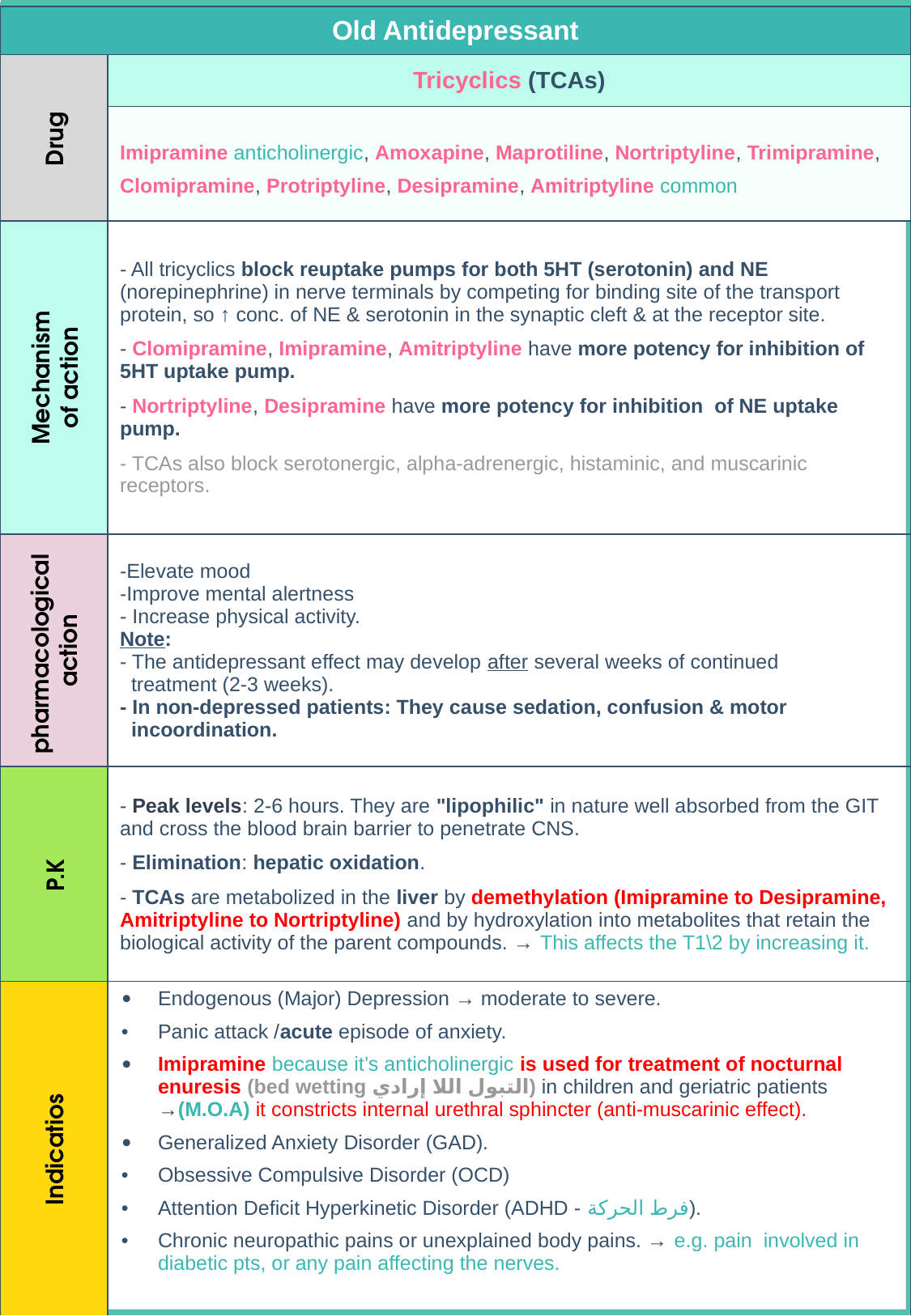

| Old Antidepressant |  |
| --- | --- |
|  | Tricyclics (TCAs) |
|  | Imipramine anticholinergic, Amoxapine, Maprotiline, Nortriptyline, Trimipramine, Clomipramine, Protriptyline, Desipramine, Amitriptyline common |
|  | - All tricyclics block reuptake pumps for both 5HT (serotonin) and NE (norepinephrine) in nerve terminals by competing for binding site of the transport protein, so ↑ conc. of NE & serotonin in the synaptic cleft & at the receptor site. - Clomipramine, Imipramine, Amitriptyline have more potency for inhibition of 5HT uptake pump. - Nortriptyline, Desipramine have more potency for inhibition of NE uptake pump. - TCAs also block serotonergic, alpha-adrenergic, histaminic, and muscarinic receptors. |
|  | -Elevate mood -Improve mental alertness - Increase physical activity. Note: - The antidepressant effect may develop after several weeks of continued treatment (2-3 weeks). - In non-depressed patients: They cause sedation, confusion & motor incoordination. |
|  | - Peak levels: 2-6 hours. They are "lipophilic" in nature well absorbed from the GIT and cross the blood brain barrier to penetrate CNS. - Elimination: hepatic oxidation. - TCAs are metabolized in the liver by demethylation (Imipramine to Desipramine, Amitriptyline to Nortriptyline) and by hydroxylation into metabolites that retain the biological activity of the parent compounds. → This affects the T1\2 by increasing it. |
|  | Endogenous (Major) Depression → moderate to severe. Panic attack /acute episode of anxiety. Imipramine because it’s anticholinergic is used for treatment of nocturnal enuresis (bed wetting التبول اللا إرادي) in children and geriatric patients →(M.O.A) it constricts internal urethral sphincter (anti-muscarinic effect). Generalized Anxiety Disorder (GAD). Obsessive Compulsive Disorder (OCD) Attention Deficit Hyperkinetic Disorder (ADHD - فرط الحركة). Chronic neuropathic pains or unexplained body pains. → e.g. pain involved in diabetic pts, or any pain affecting the nerves. |
Drug
Mechanism
of action
pharmacological
action
P.K
Indicatios